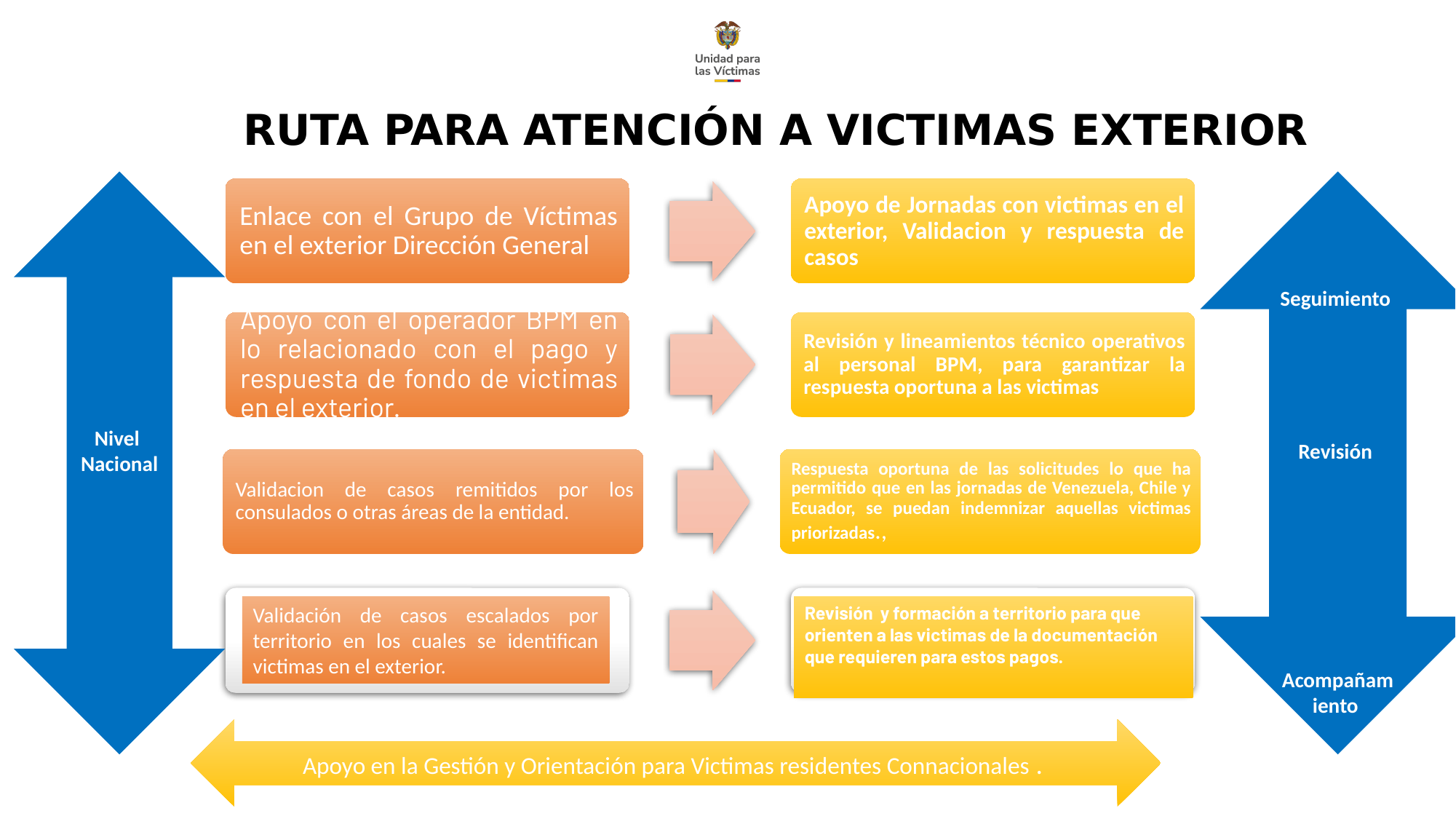

RUTA PARA atención a Victimas exterior
Nivel
Nacional

Seguimiento

Revisión

Acompañamiento

Enlace con el Grupo de Víctimas en el exterior Dirección General

Apoyo de Jornadas con victimas en el exterior, Validacion y respuesta de casos
Apoyo con el operador BPM en lo relacionado con el pago y respuesta de fondo de victimas en el exterior.

Revisión y lineamientos técnico operativos al personal BPM, para garantizar la respuesta oportuna a las victimas
Validacion de casos remitidos por los consulados o otras áreas de la entidad.

Respuesta oportuna de las solicitudes lo que ha permitido que en las jornadas de Venezuela, Chile y Ecuador, se puedan indemnizar aquellas victimas priorizadas.,

Validación de casos escalados por territorio en los cuales se identifican victimas en el exterior.
Revisión  y formación a territorio para que orienten a las victimas de la documentación que requieren para estos pagos.

Apoyo en la Gestión y Orientación para Victimas residentes Connacionales .